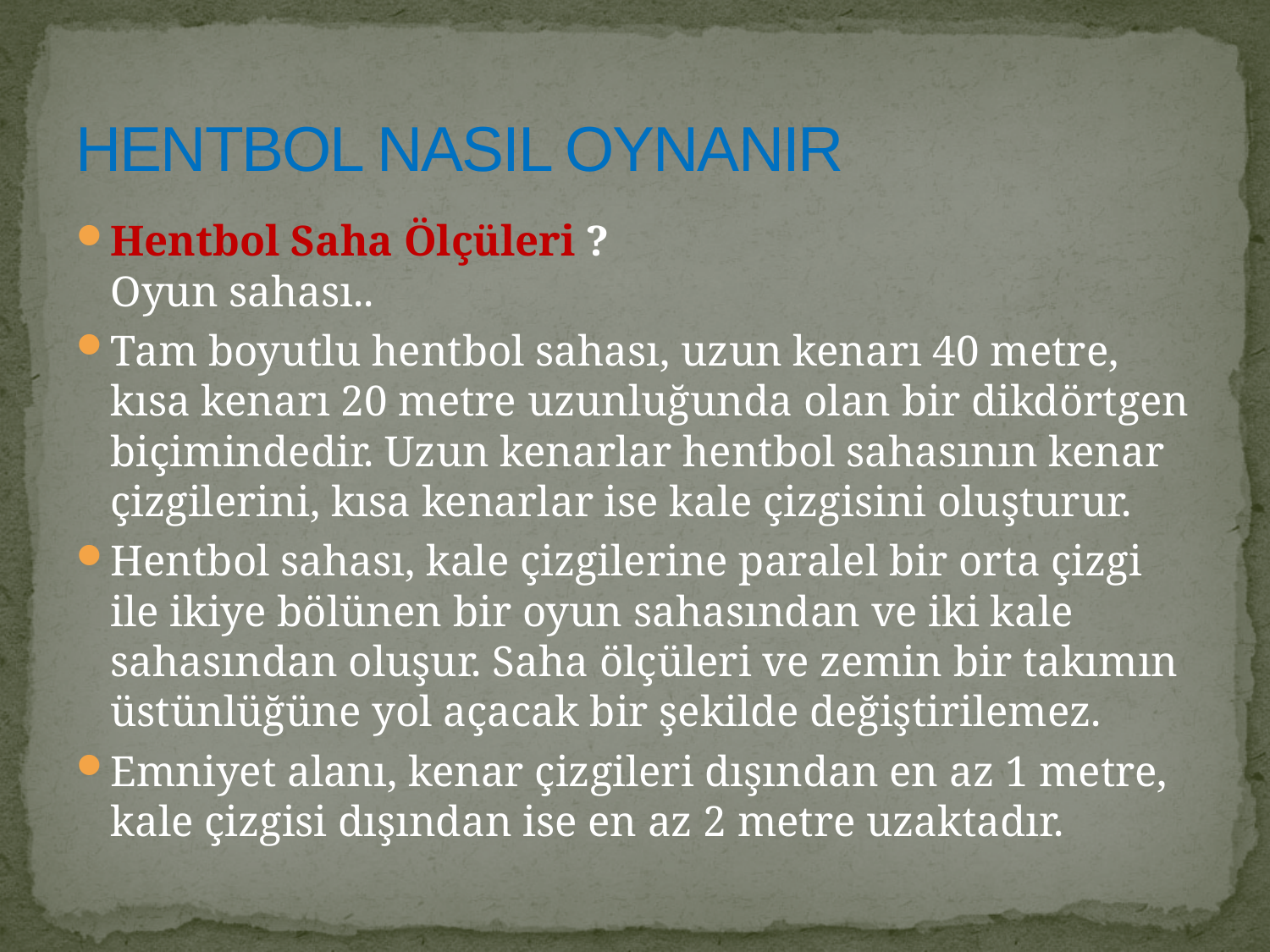

# HENTBOL NASIL OYNANIR
Hentbol Saha Ölçüleri ?
Oyun sahası..
Tam boyutlu hentbol sahası, uzun kenarı 40 metre, kısa kenarı 20 metre uzunluğunda olan bir dikdörtgen biçimindedir. Uzun kenarlar hentbol sahasının kenar çizgilerini, kısa kenarlar ise kale çizgisini oluşturur.
Hentbol sahası, kale çizgilerine paralel bir orta çizgi ile ikiye bölünen bir oyun sahasından ve iki kale sahasından oluşur. Saha ölçüleri ve zemin bir takımın üstünlüğüne yol açacak bir şekilde değiştirilemez.
Emniyet alanı, kenar çizgileri dışından en az 1 metre, kale çizgisi dışından ise en az 2 metre uzaktadır.